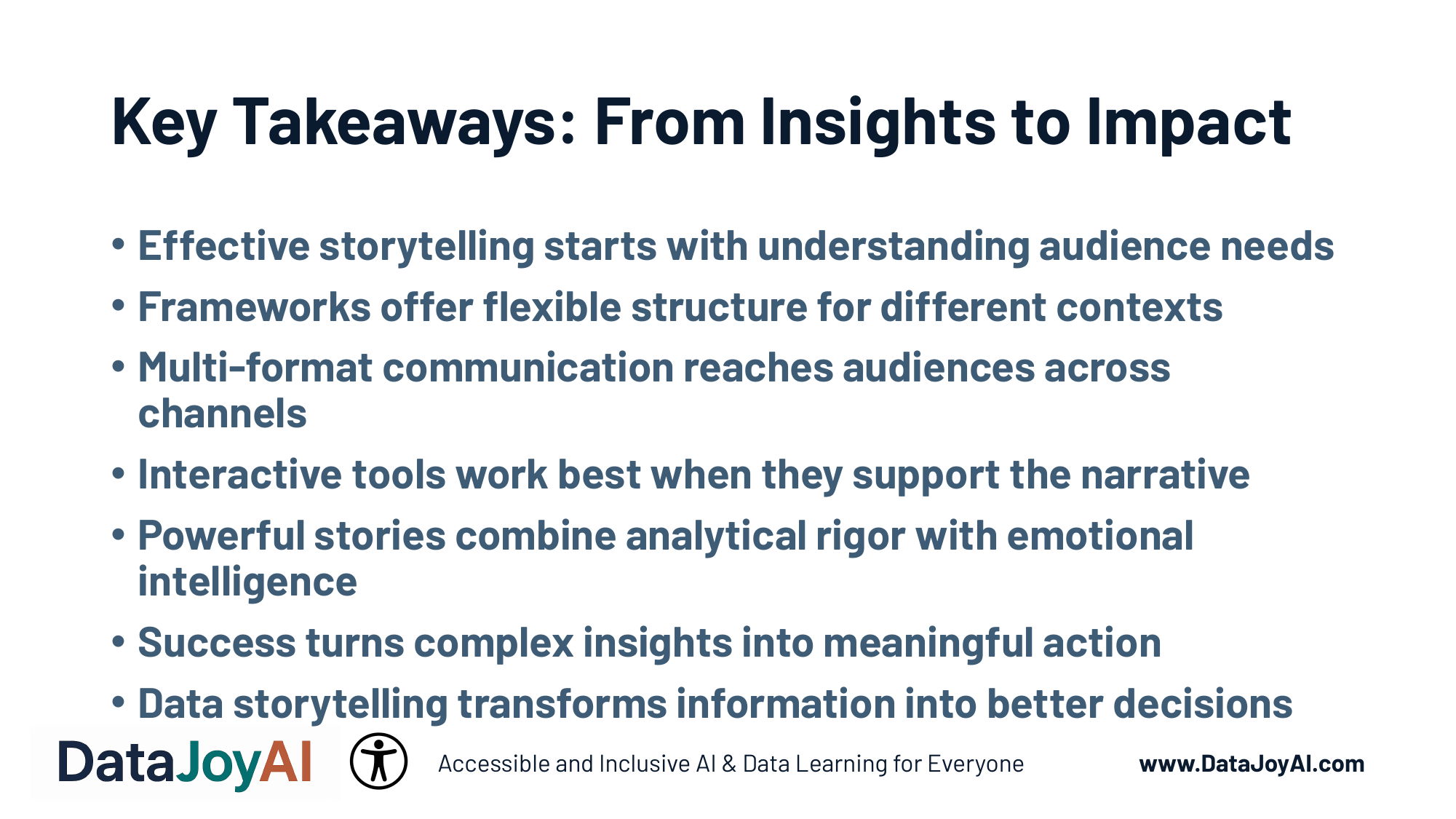

# Key Takeaways: From Insights to Impact
Effective storytelling starts with understanding audience needs
Frameworks offer flexible structure for different contexts
Multi-format communication reaches audiences across channels
Interactive tools work best when they support the narrative
Powerful stories combine analytical rigor with emotional intelligence
Success turns complex insights into meaningful action
Data storytelling transforms information into better decisions